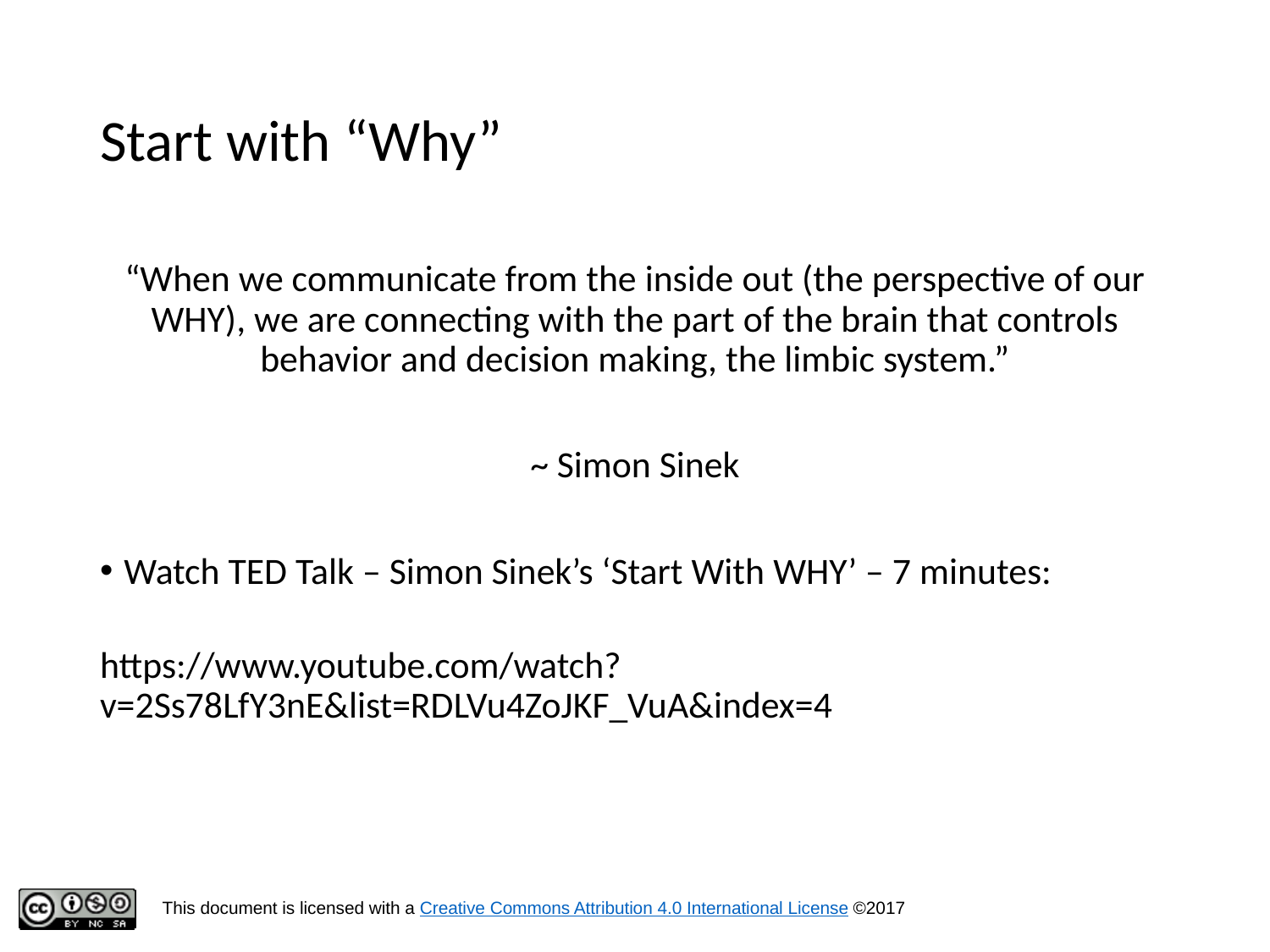

# Start with “Why”
“When we communicate from the inside out (the perspective of our WHY), we are connecting with the part of the brain that controls behavior and decision making, the limbic system.”

~ Simon Sinek

Watch TED Talk – Simon Sinek’s ‘Start With WHY’ – 7 minutes:
https://www.youtube.com/watch?v=2Ss78LfY3nE&list=RDLVu4ZoJKF_VuA&index=4